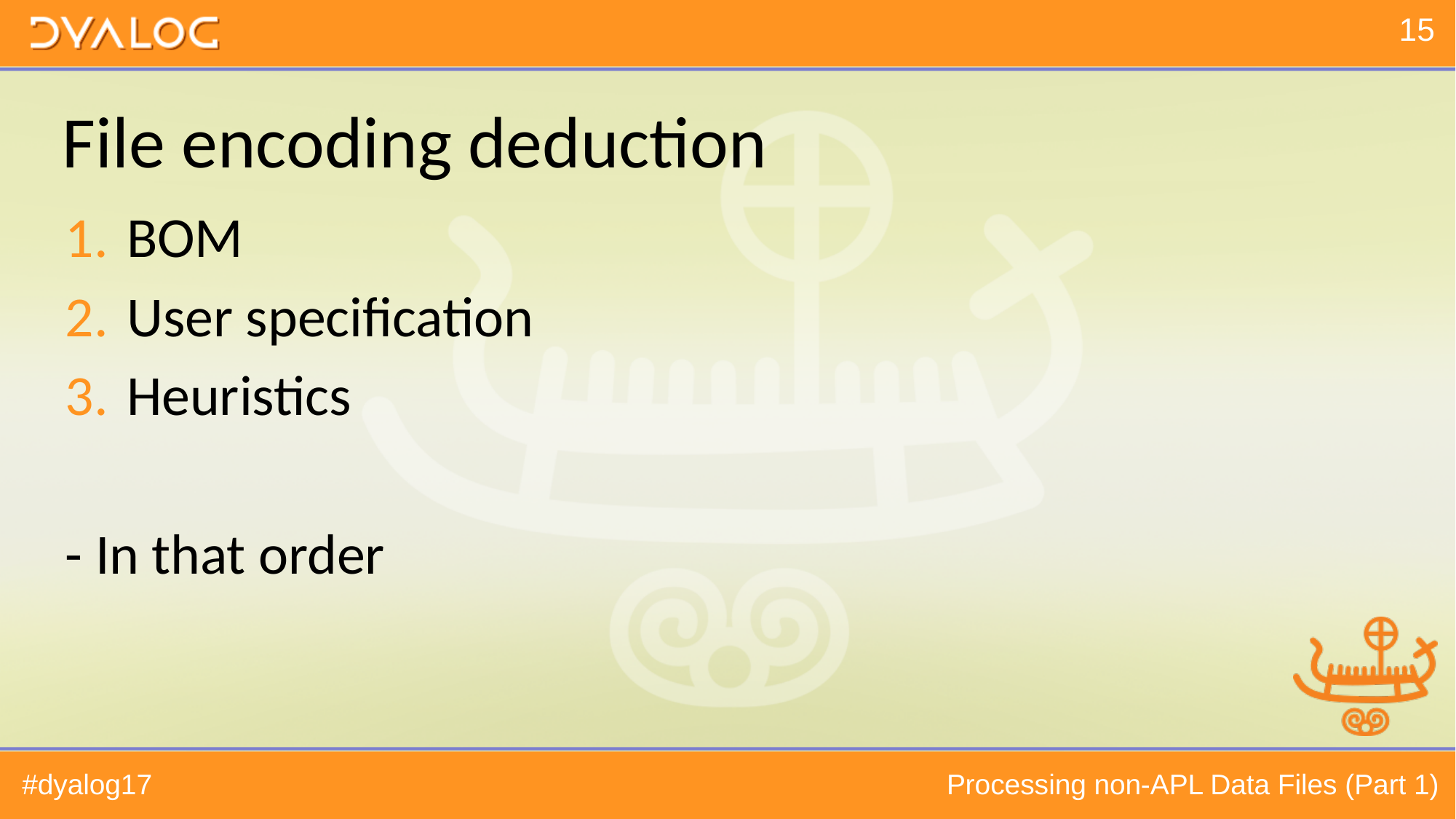

# File encoding deduction

BOM
User specification
Heuristics

- In that order